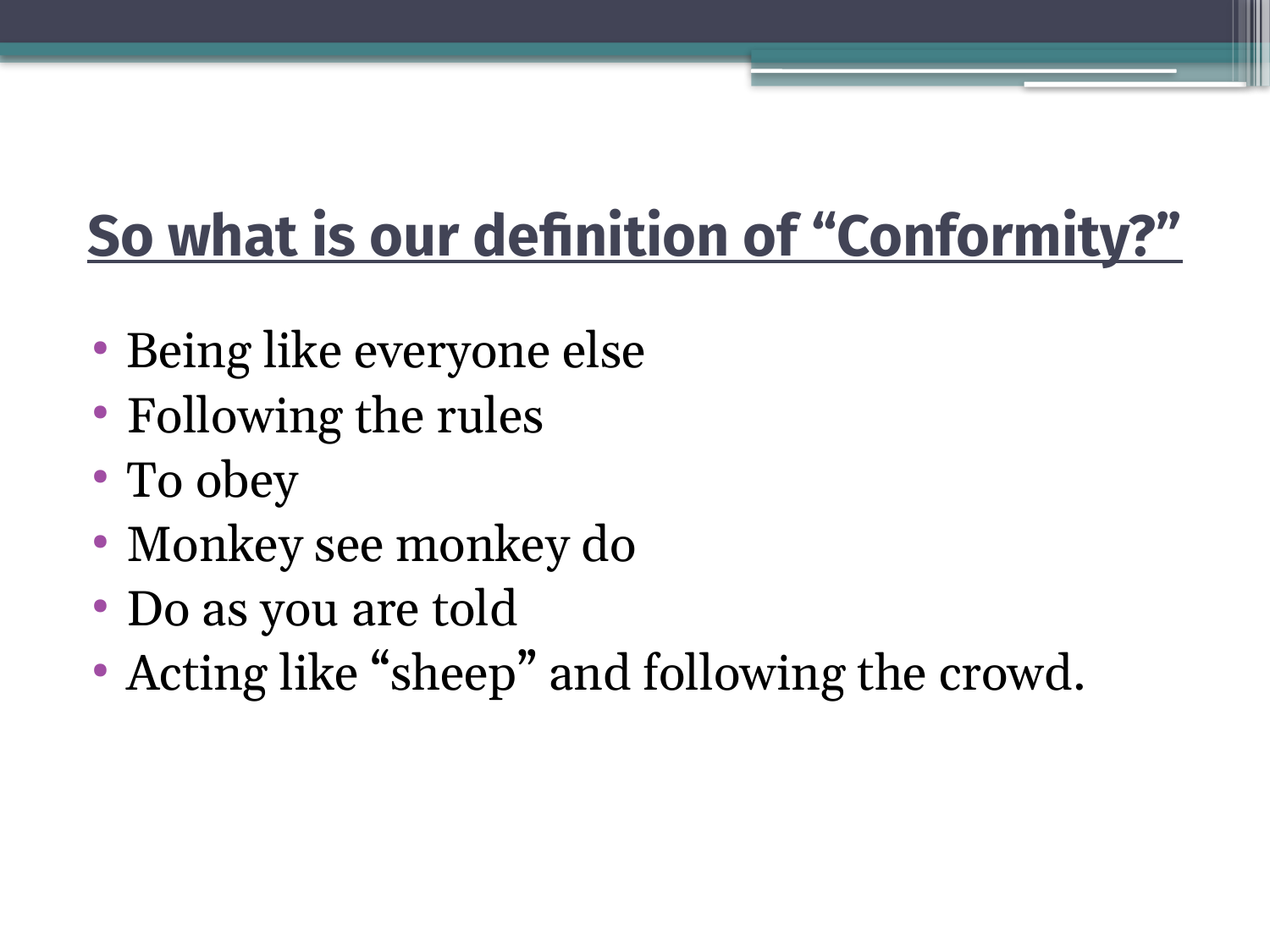

# So what is our definition of “Conformity?”
Being like everyone else
Following the rules
To obey
Monkey see monkey do
Do as you are told
Acting like “sheep” and following the crowd.